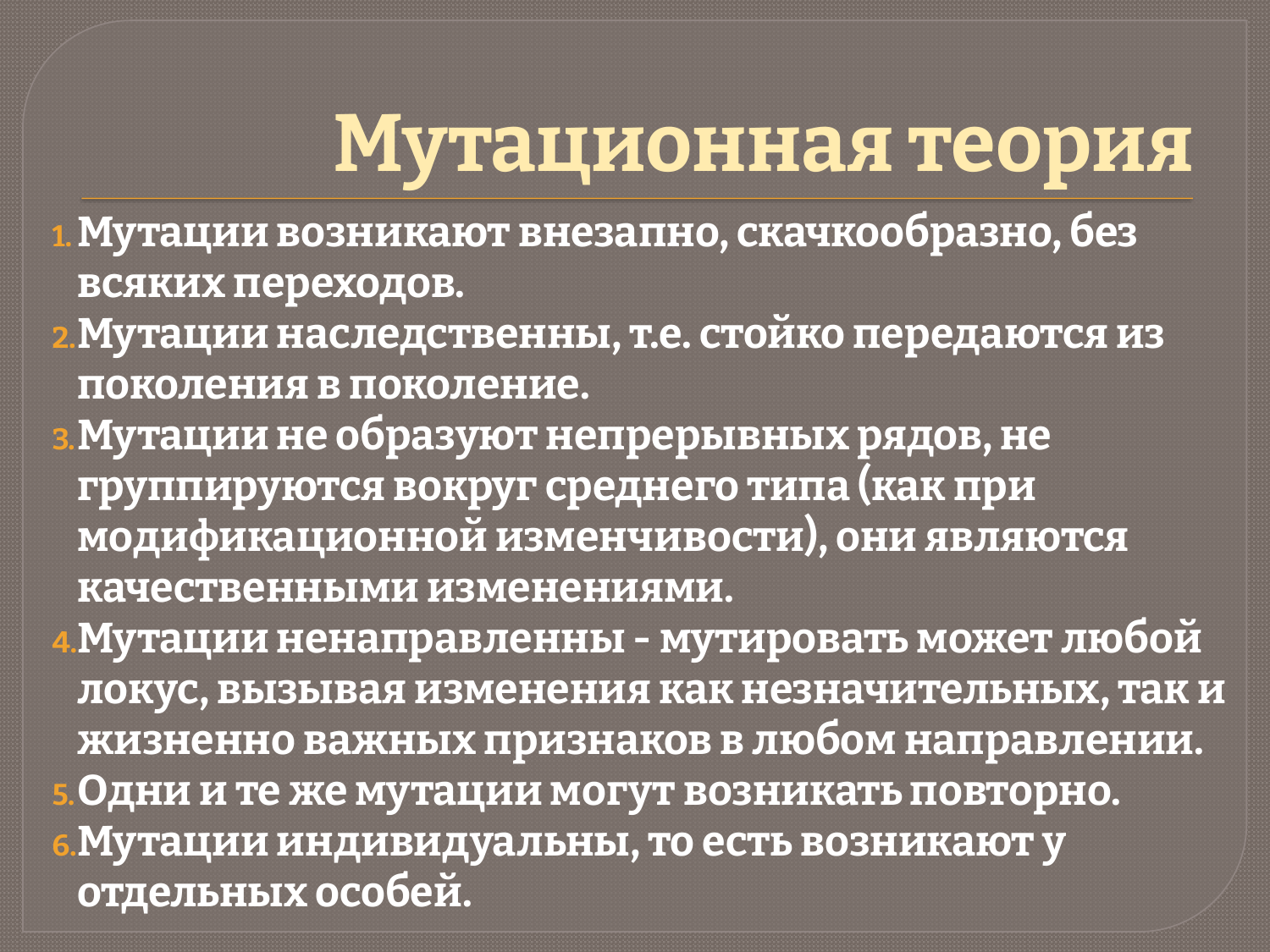

# Мутационная теория
Мутации возникают внезапно, скачкообразно, без всяких переходов.
Мутации наследственны, т.е. стойко передаются из поколения в поколение.
Мутации не образуют непрерывных рядов, не группируются вокруг среднего типа (как при модификационной изменчивости), они являются качественными изменениями.
Мутации ненаправленны - мутировать может любой локус, вызывая изменения как незначительных, так и жизненно важных признаков в любом направлении.
Одни и те же мутации могут возникать повторно.
Мутации индивидуальны, то есть возникают у отдельных особей.